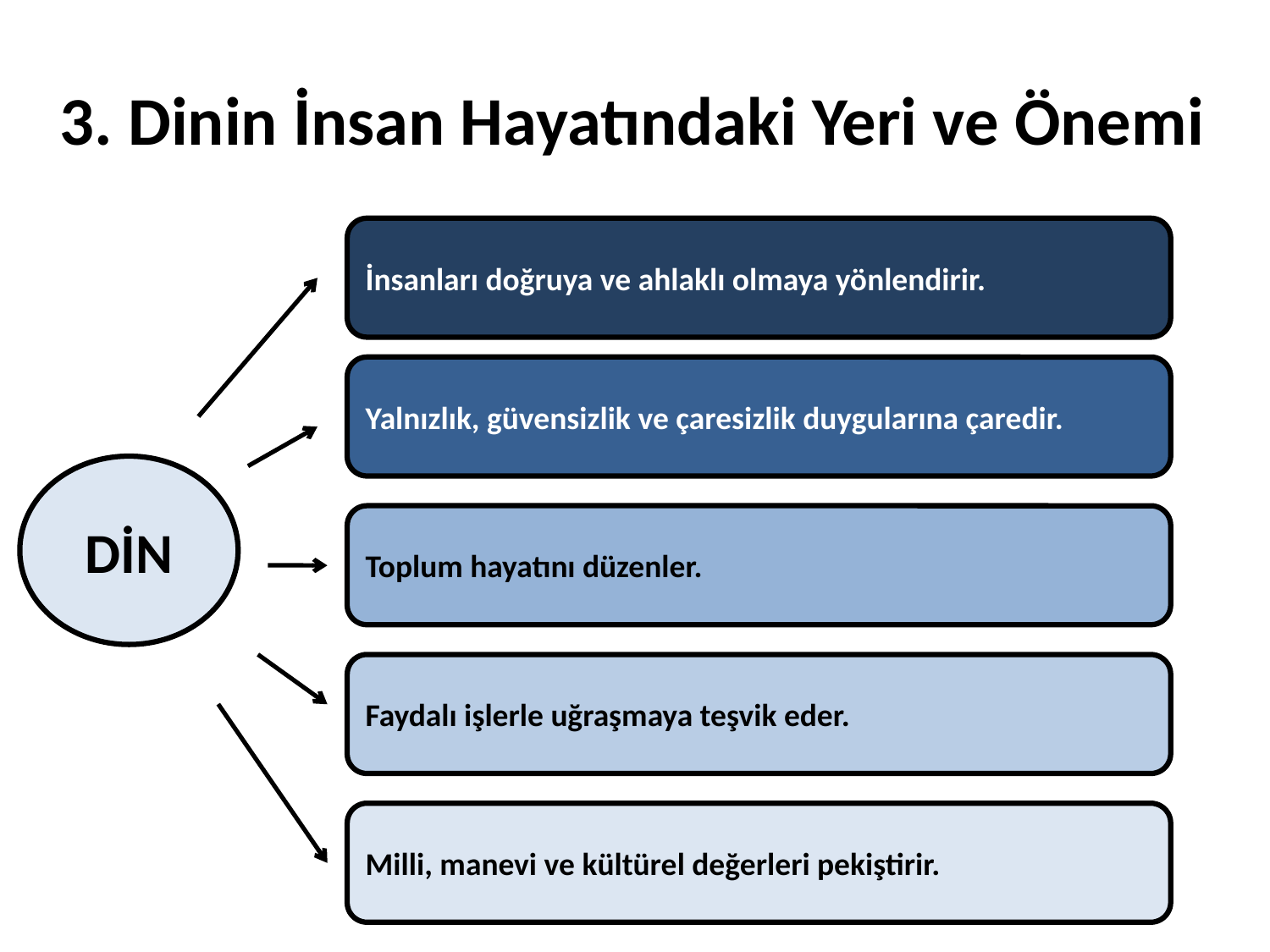

# 3. Dinin İnsan Hayatındaki Yeri ve Önemi
İnsanları doğruya ve ahlaklı olmaya yönlendirir.
Yalnızlık, güvensizlik ve çaresizlik duygularına çaredir.
DİN
Toplum hayatını düzenler.
Faydalı işlerle uğraşmaya teşvik eder.
Milli, manevi ve kültürel değerleri pekiştirir.